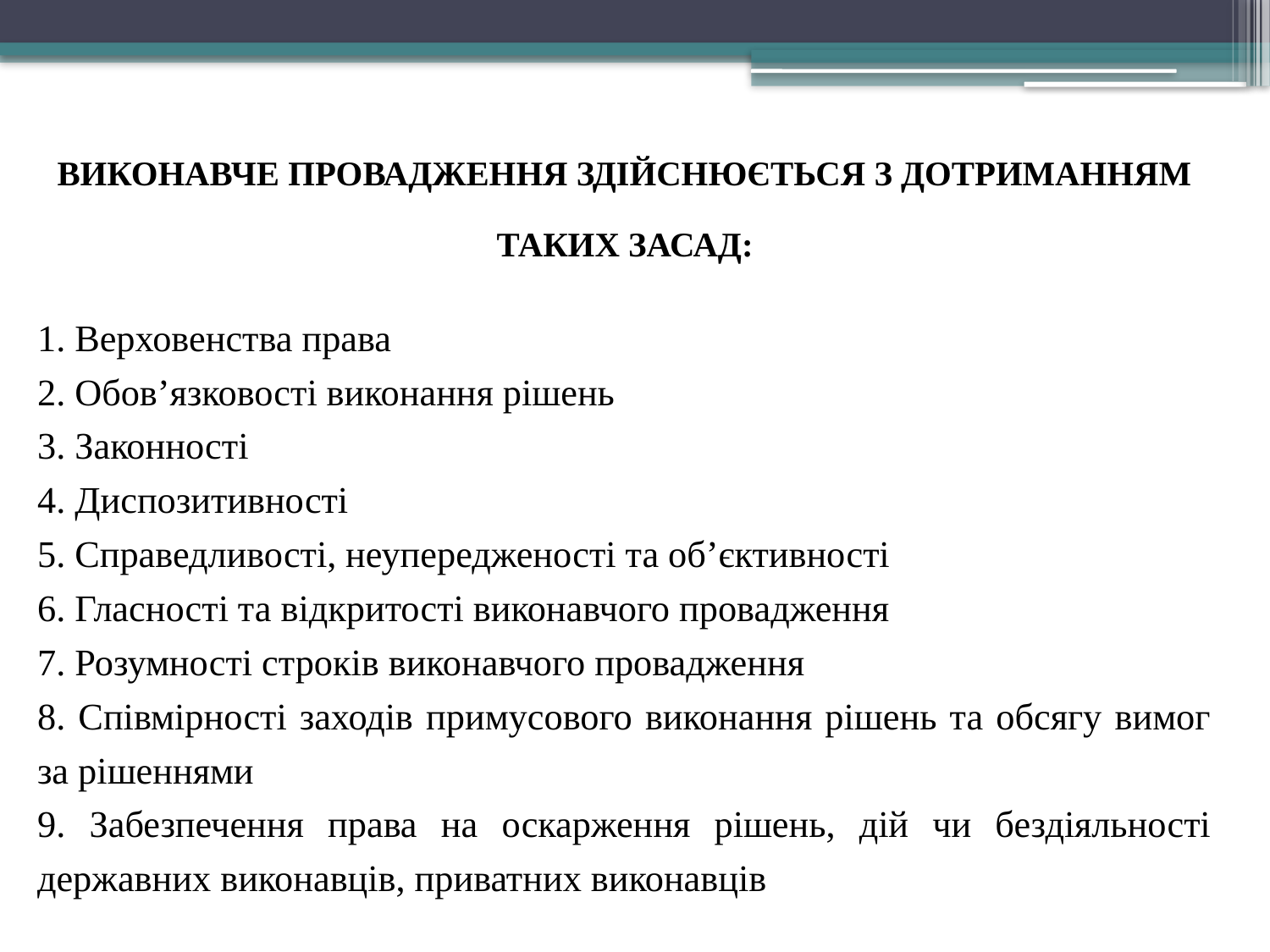

ВИКОНАВЧЕ ПРОВАДЖЕННЯ ЗДІЙСНЮЄТЬСЯ З ДОТРИМАННЯМ ТАКИХ ЗАСАД:

1. Верховенства права
2. Обов’язковості виконання рішень
3. Законності
4. Диспозитивності
5. Справедливості, неупередженості та об’єктивності
6. Гласності та відкритості виконавчого провадження
7. Розумності строків виконавчого провадження
8. Співмірності заходів примусового виконання рішень та обсягу вимог за рішеннями
9. Забезпечення права на оскарження рішень, дій чи бездіяльності державних виконавців, приватних виконавців